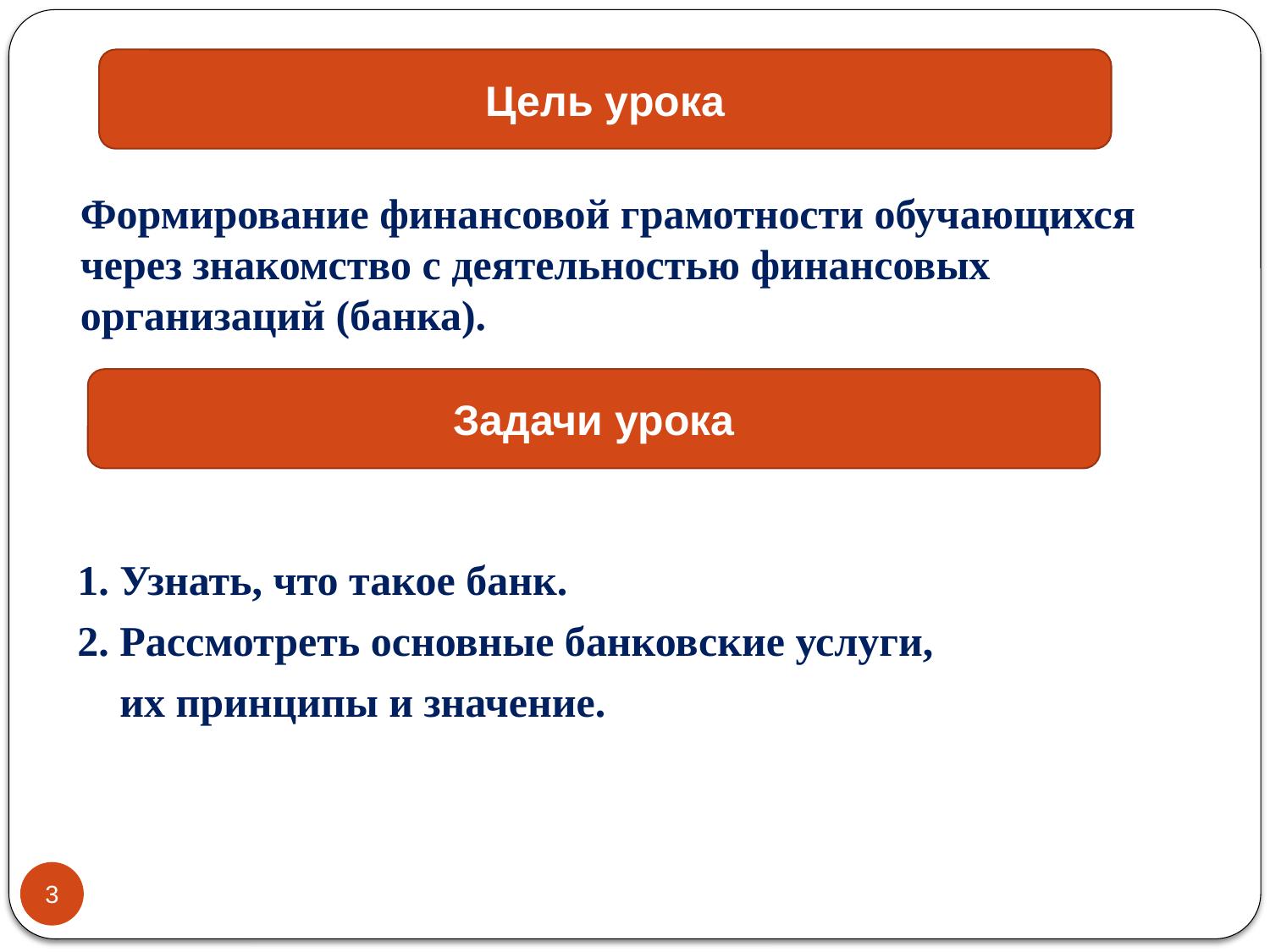

Цель урока
Формирование финансовой грамотности обучающихся через знакомство с деятельностью финансовых организаций (банка).
Задачи урока
1. Узнать, что такое банк.
2. Рассмотреть основные банковские услуги,
    их принципы и значение.
3